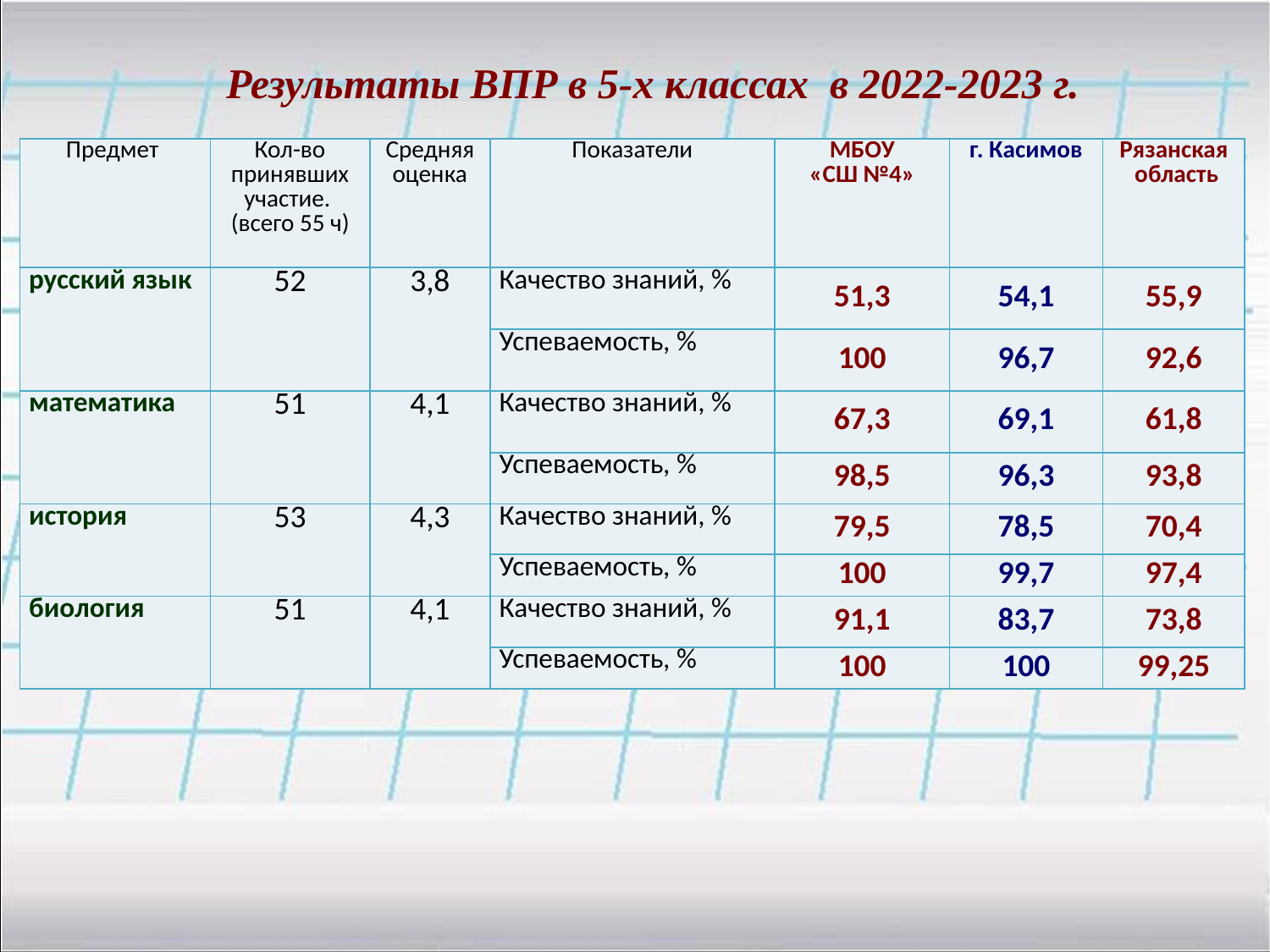

Результаты ВПР в 5-х классах  в 2022-2023 г.
| Предмет | Кол-во принявших участие. (всего 55 ч) | Средняя оценка | Показатели | МБОУ «СШ №4» | г. Касимов | Рязанская область |
| --- | --- | --- | --- | --- | --- | --- |
| русский язык | 52 | 3,8 | Качество знаний, % | 51,3 | 54,1 | 55,9 |
|  |  |  | Успеваемость, % | 100 | 96,7 | 92,6 |
| математика | 51 | 4,1 | Качество знаний, % | 67,3 | 69,1 | 61,8 |
|  |  |  | Успеваемость, % | 98,5 | 96,3 | 93,8 |
| история | 53 | 4,3 | Качество знаний, % | 79,5 | 78,5 | 70,4 |
|  |  |  | Успеваемость, % | 100 | 99,7 | 97,4 |
| биология | 51 | 4,1 | Качество знаний, % | 91,1 | 83,7 | 73,8 |
|  |  |  | Успеваемость, % | 100 | 100 | 99,25 |